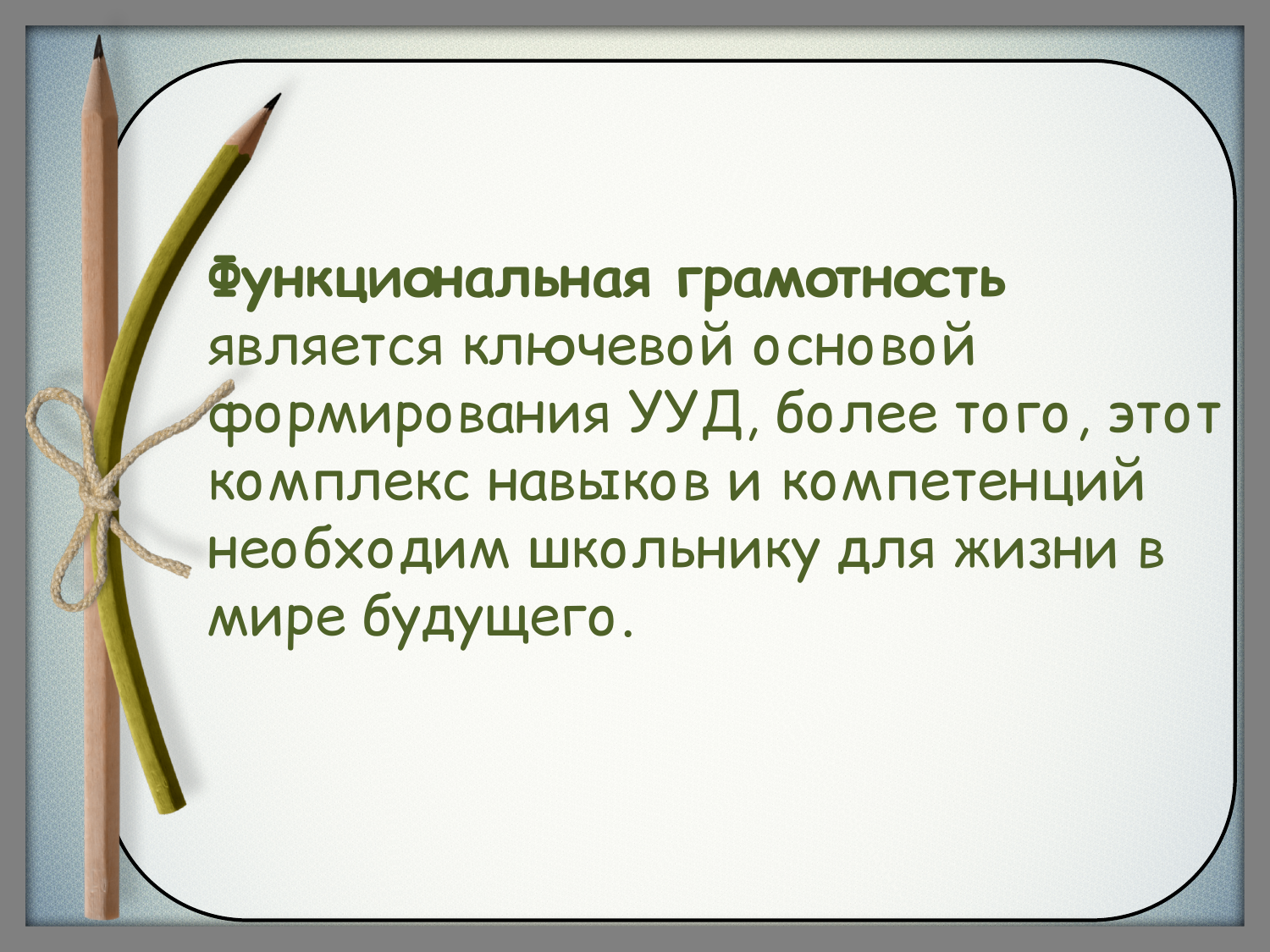

Функциональная грамотность является ключевой основой формирования УУД, более того, этот комплекс навыков и компетенций необходим школьнику для жизни в мире будущего.